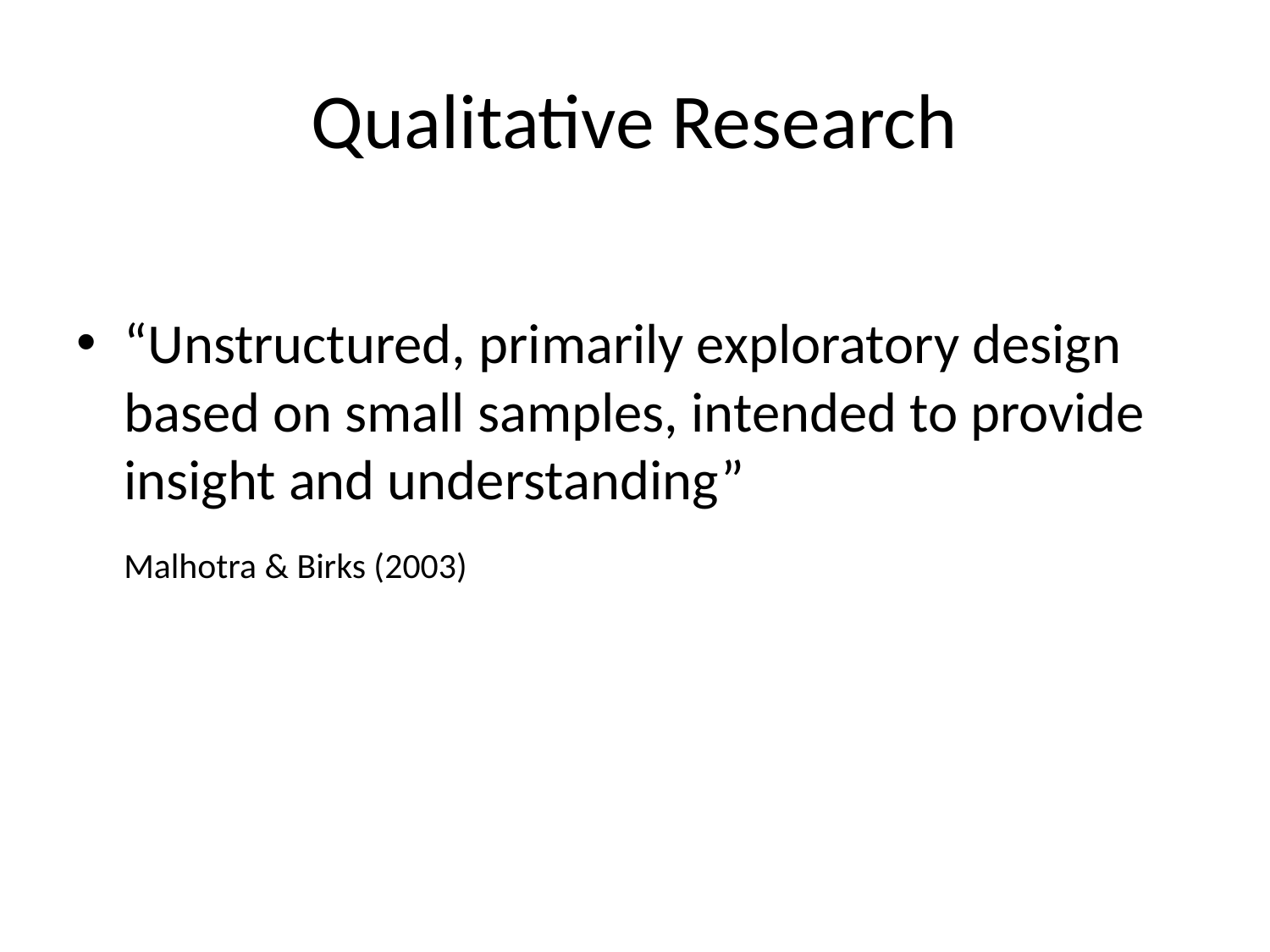

# Qualitative Research

“Unstructured, primarily exploratory design based on small samples, intended to provide insight and understanding”
	Malhotra & Birks (2003)